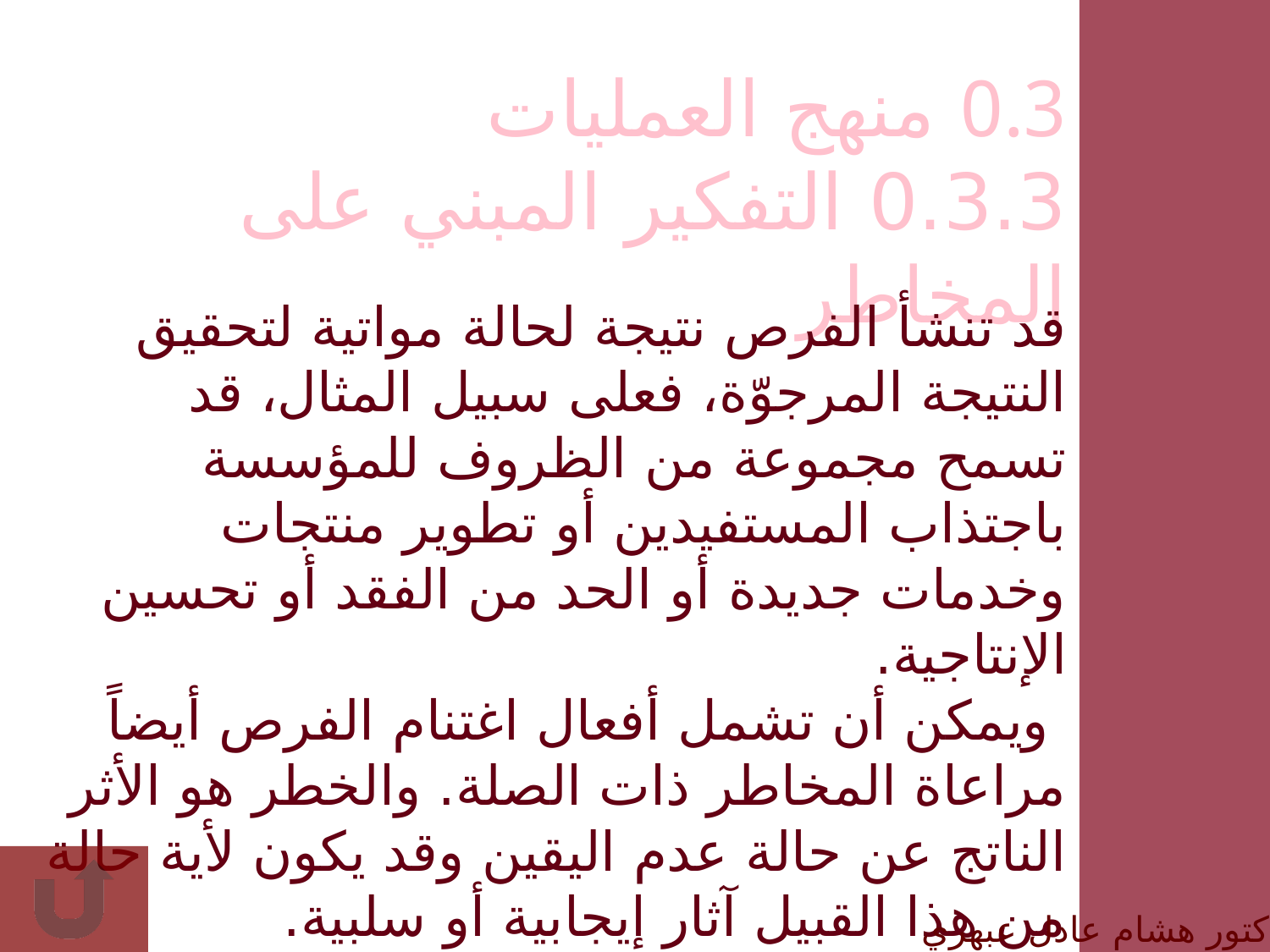

0.3 منهج العمليات
0.3.3 التفكير المبني على المخاطر
قد تنشأ الفرص نتيجة لحالة مواتية لتحقيق النتيجة المرجوّة، فعلى سبيل المثال، قد تسمح مجموعة من الظروف للمؤسسة باجتذاب المستفيدين أو تطوير منتجات وخدمات جديدة أو الحد من الفقد أو تحسين الإنتاجية.
 ويمكن أن تشمل أفعال اغتنام الفرص أيضاً مراعاة المخاطر ذات الصلة. والخطر هو الأثر الناتج عن حالة عدم اليقين وقد يكون لأية حالة من هذا القبيل آثار إيجابية أو سلبية.
 قد يفضي الحيود الإيجابي الناتج عن إحدى المخاطر إلى توفير فرصة، غير أنه ليس كل الآثار الإيجابية للمخاطر تُسفِر عن فرص.

الدكتور هشام عادل عبهري